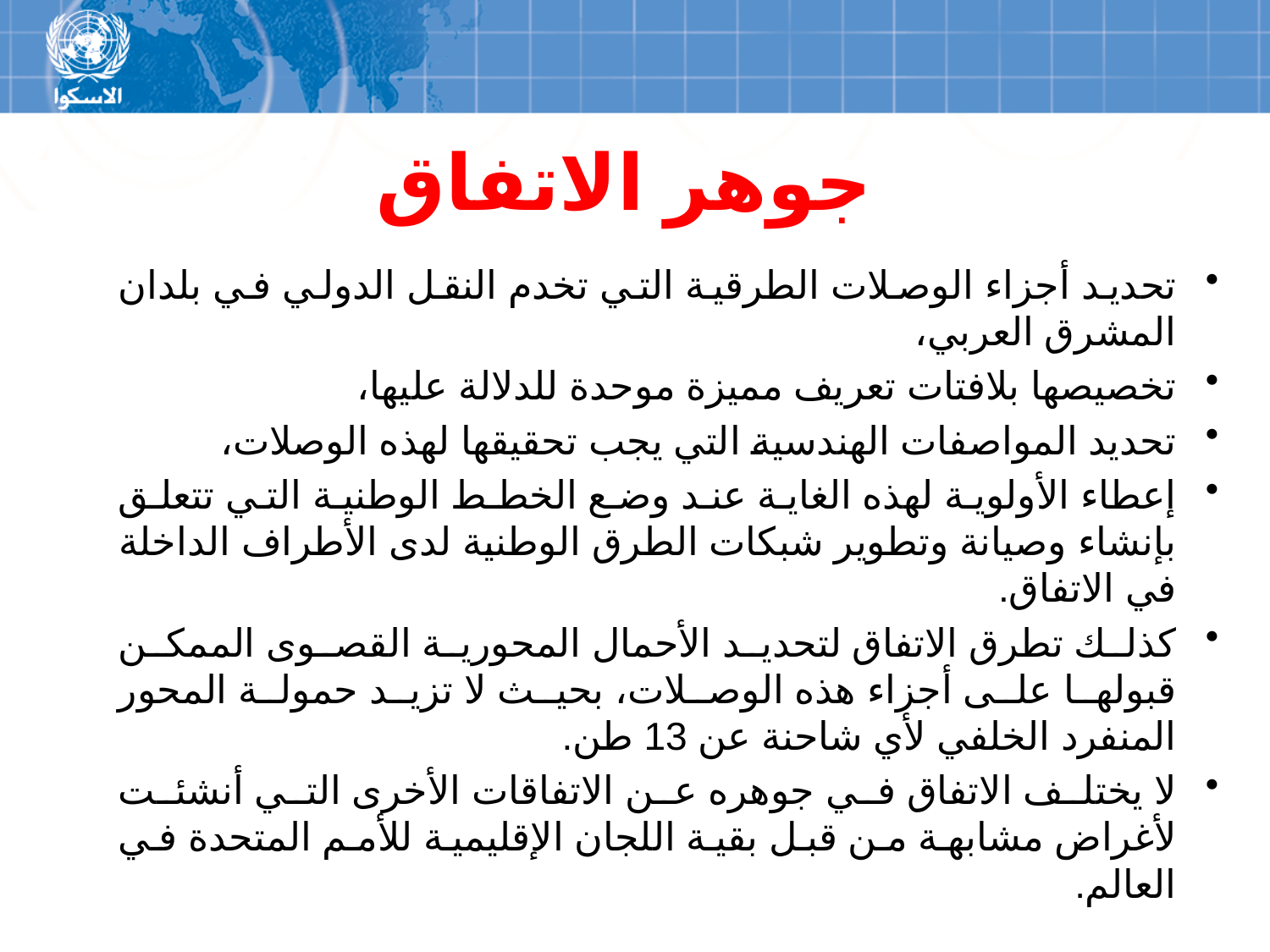

# جوهر الاتفاق
تحديد أجزاء الوصلات الطرقية التي تخدم النقل الدولي في بلدان المشرق العربي،
تخصيصها بلافتات تعريف مميزة موحدة للدلالة عليها،
تحديد المواصفات الهندسية التي يجب تحقيقها لهذه الوصلات،
إعطاء الأولوية لهذه الغاية عند وضع الخطط الوطنية التي تتعلق بإنشاء وصيانة وتطوير شبكات الطرق الوطنية لدى الأطراف الداخلة في الاتفاق.
كذلك تطرق الاتفاق لتحديد الأحمال المحورية القصوى الممكن قبولها على أجزاء هذه الوصلات، بحيث لا تزيد حمولة المحور المنفرد الخلفي لأي شاحنة عن 13 طن.
لا يختلف الاتفاق في جوهره عن الاتفاقات الأخرى التي أنشئت لأغراض مشابهة من قبل بقية اللجان الإقليمية للأمم المتحدة في العالم.